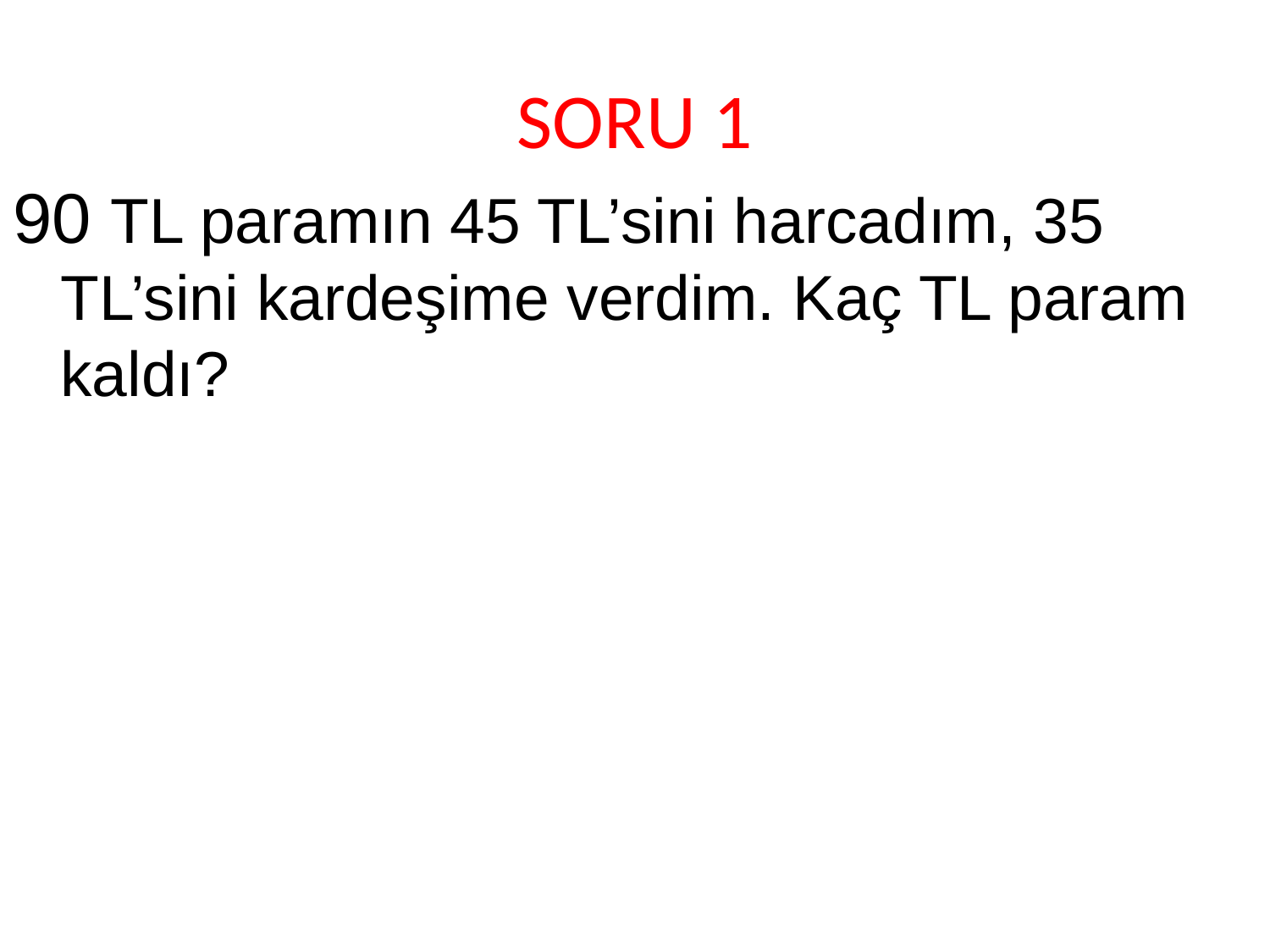

# SORU 1
90 TL paramın 45 TL’sini harcadım, 35 TL’sini kardeşime verdim. Kaç TL param kaldı?